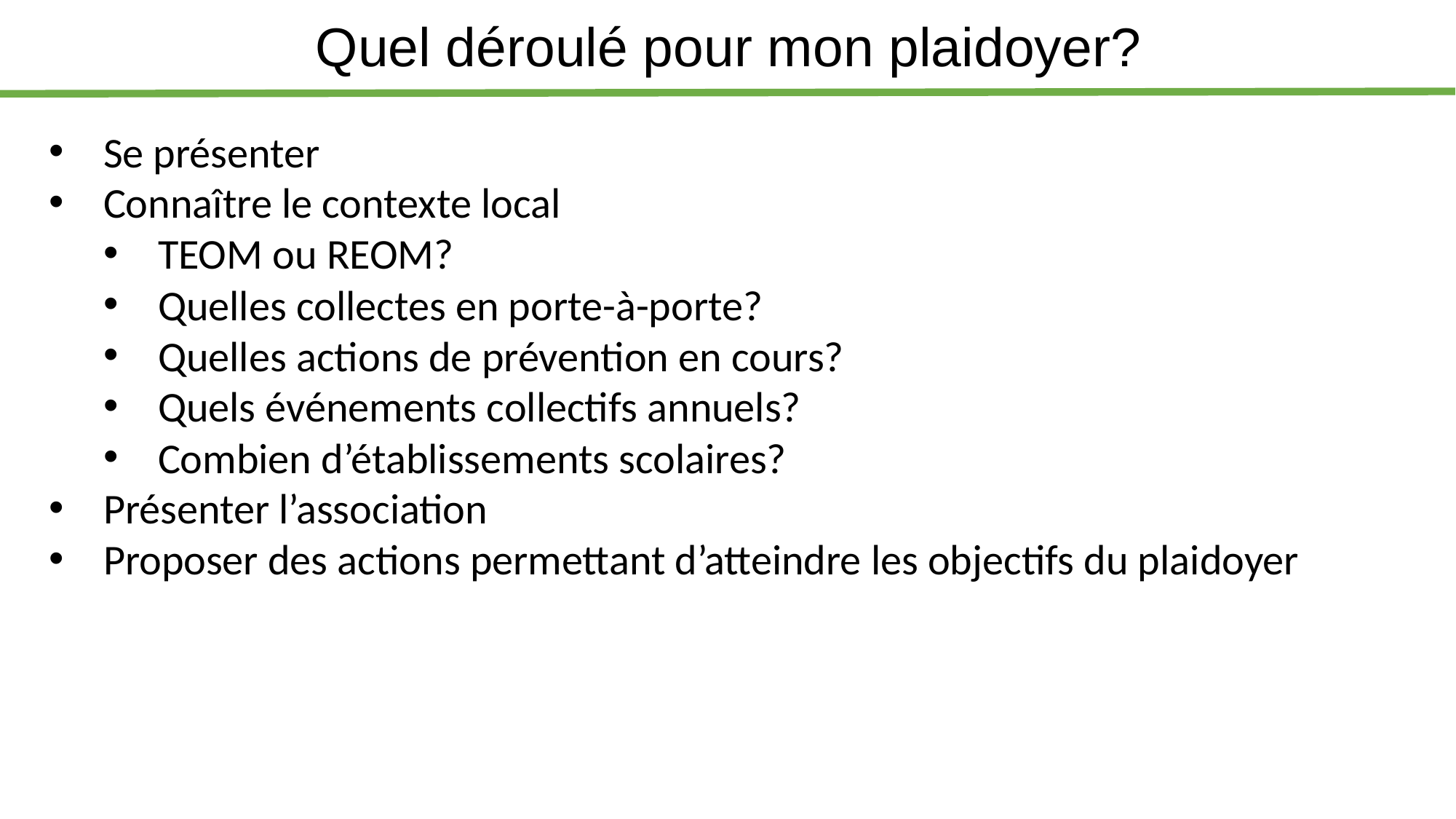

Quel déroulé pour mon plaidoyer?
Se présenter
Connaître le contexte local
TEOM ou REOM?
Quelles collectes en porte-à-porte?
Quelles actions de prévention en cours?
Quels événements collectifs annuels?
Combien d’établissements scolaires?
Présenter l’association
Proposer des actions permettant d’atteindre les objectifs du plaidoyer